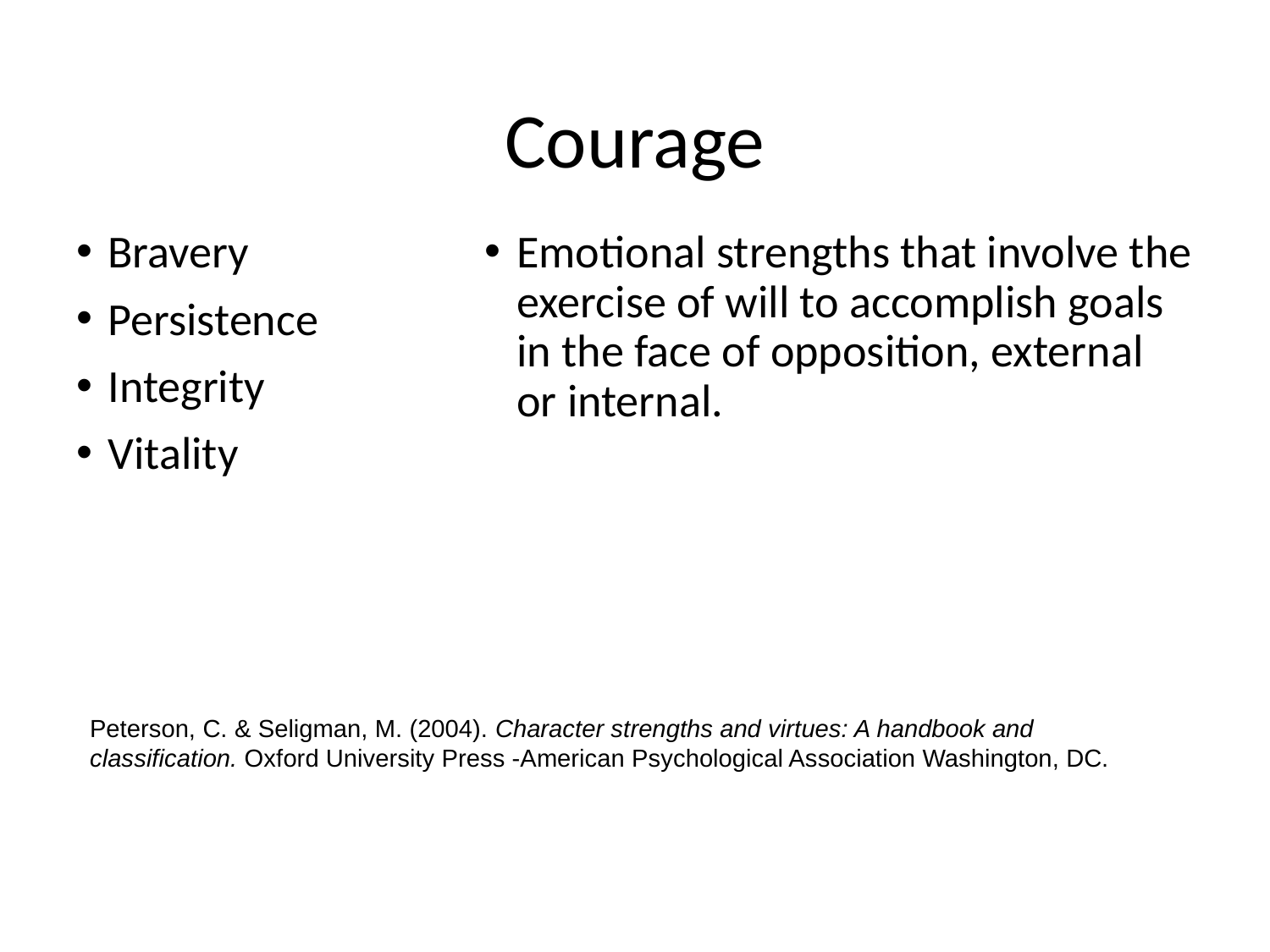

# Courage
Bravery
Persistence
Integrity
Vitality
Emotional strengths that involve the exercise of will to accomplish goals in the face of opposition, external or internal.

Peterson, C. & Seligman, M. (2004). Character strengths and virtues: A handbook and
classification. Oxford University Press -American Psychological Association Washington, DC.
P